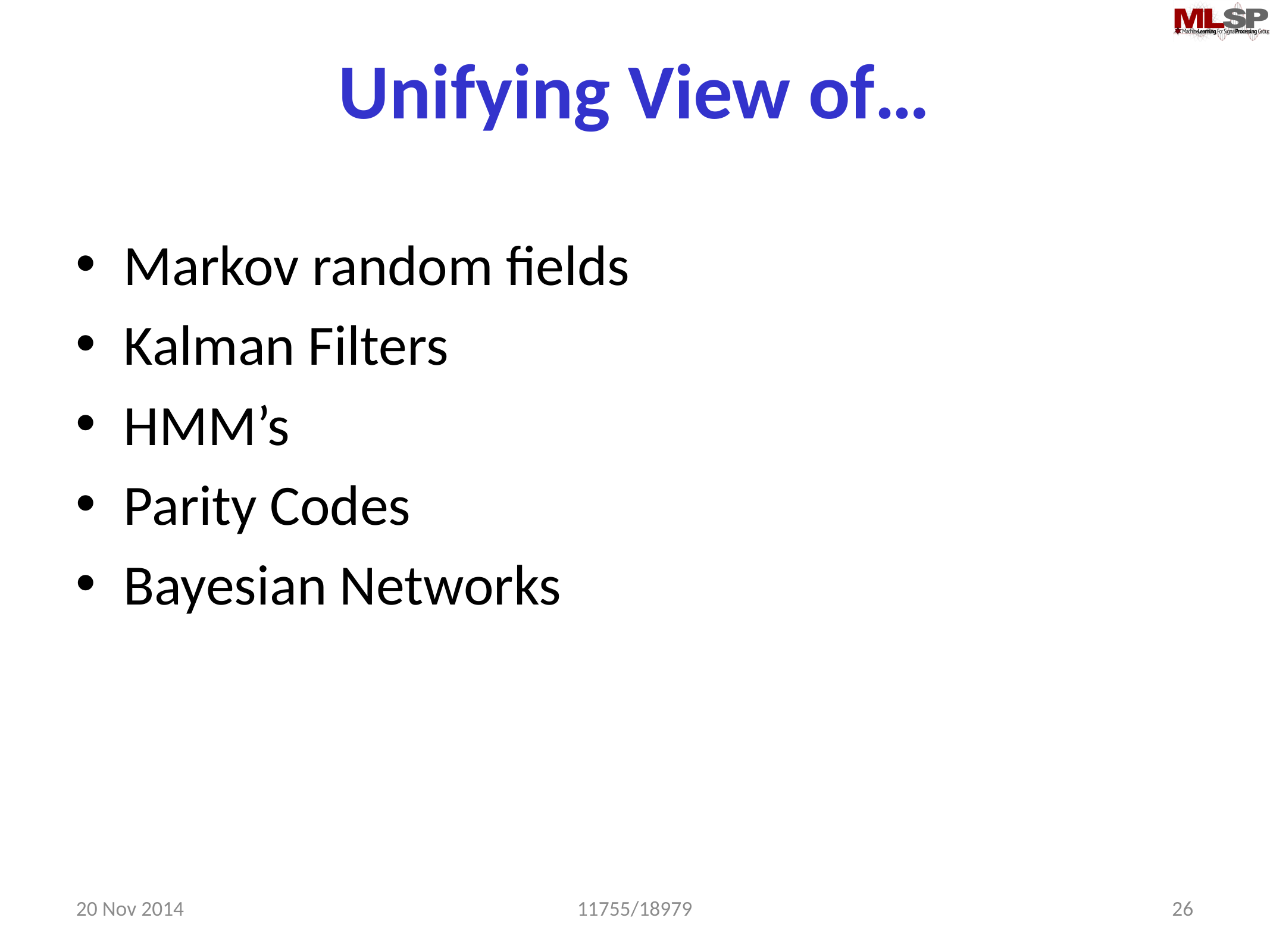

# Unifying View of…
Markov random fields
Kalman Filters
HMM’s
Parity Codes
Bayesian Networks
20 Nov 2014
11755/18979
26